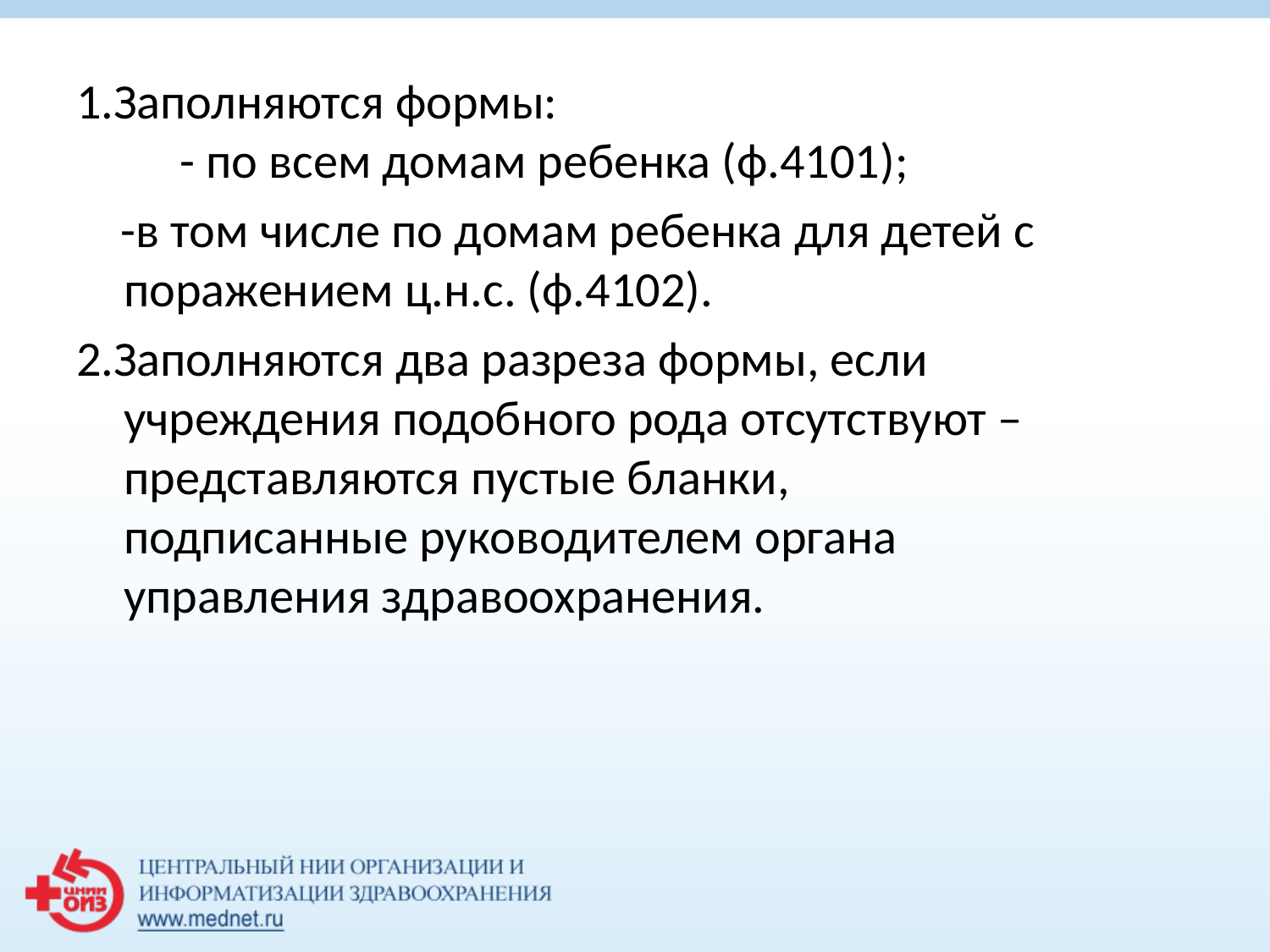

# 1.Заполняются формы:                                                              - по всем домам ребенка (ф.4101);
    -в том числе по домам ребенка для детей с поражением ц.н.с. (ф.4102).
2.Заполняются два разреза формы, если учреждения подобного рода отсутствуют – представляются пустые бланки,               подписанные руководителем органа          управления здравоохранения.